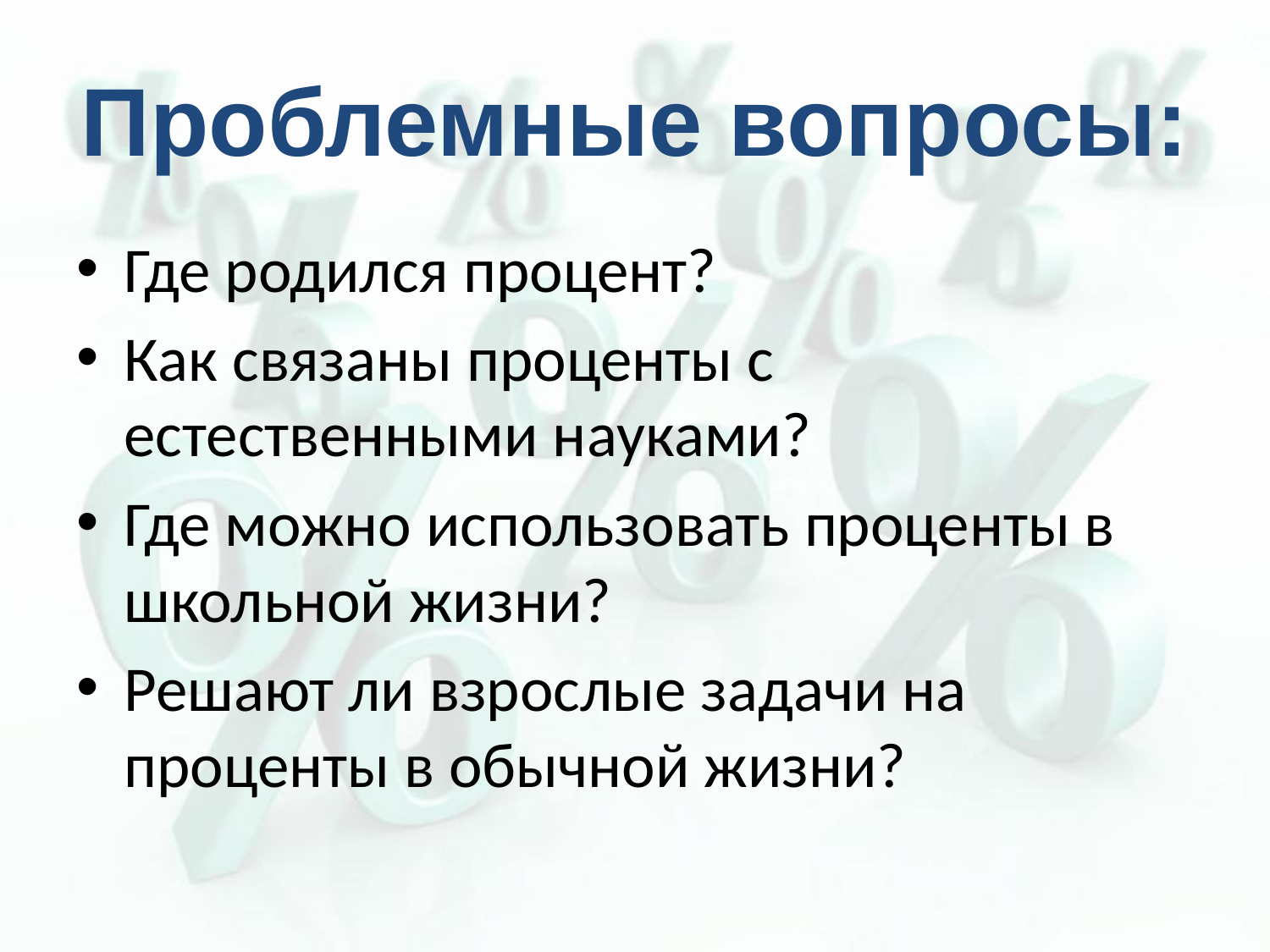

# Проблемные вопросы:
Где родился процент?
Как связаны проценты с естественными науками?
Где можно использовать проценты в школьной жизни?
Решают ли взрослые задачи на проценты в обычной жизни?